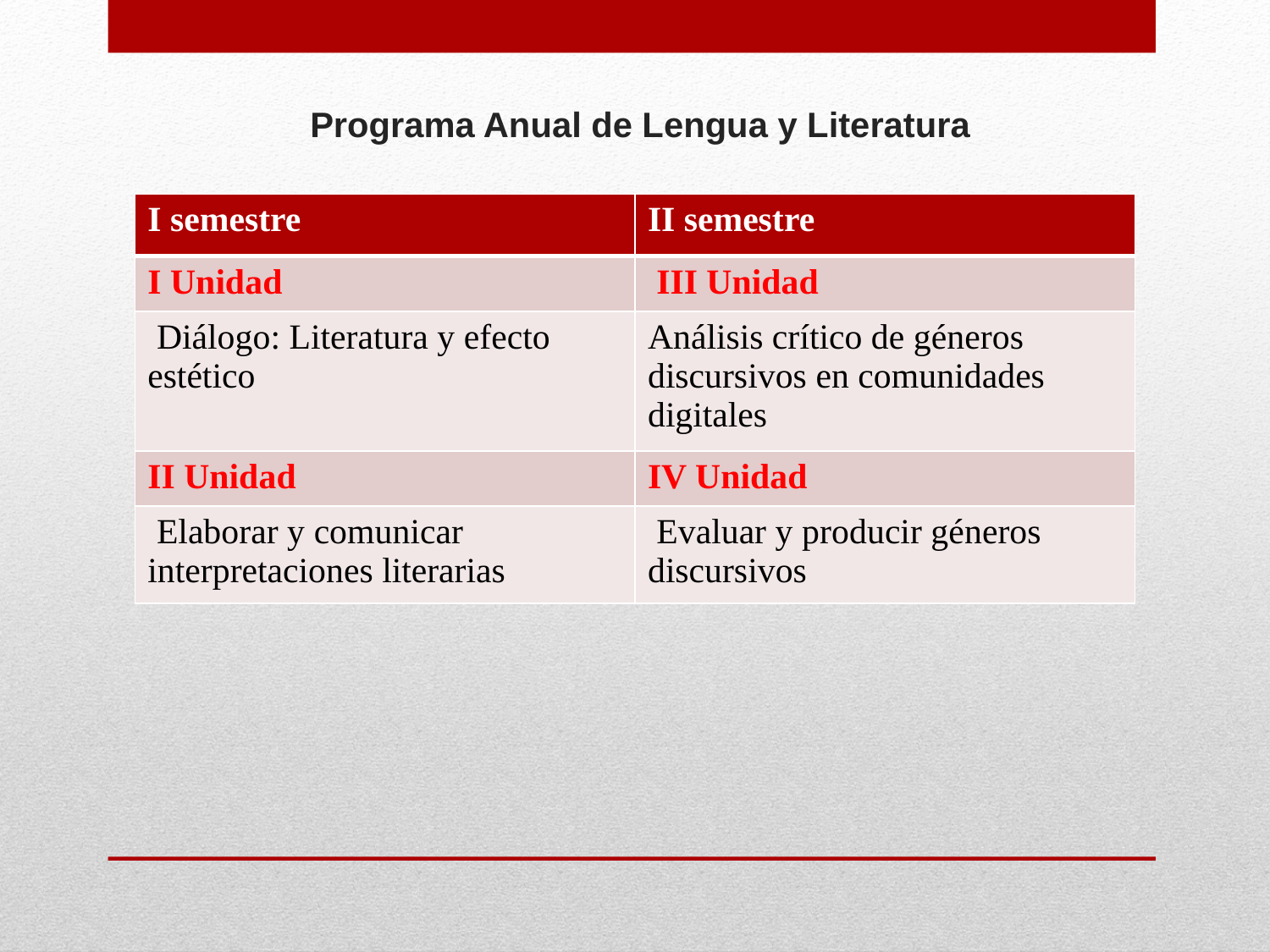

Programa Anual de Lengua y Literatura
| I semestre | II semestre |
| --- | --- |
| I Unidad | III Unidad |
| Diálogo: Literatura y efecto estético | Análisis crítico de géneros discursivos en comunidades digitales |
| II Unidad | IV Unidad |
| Elaborar y comunicar interpretaciones literarias | Evaluar y producir géneros discursivos |